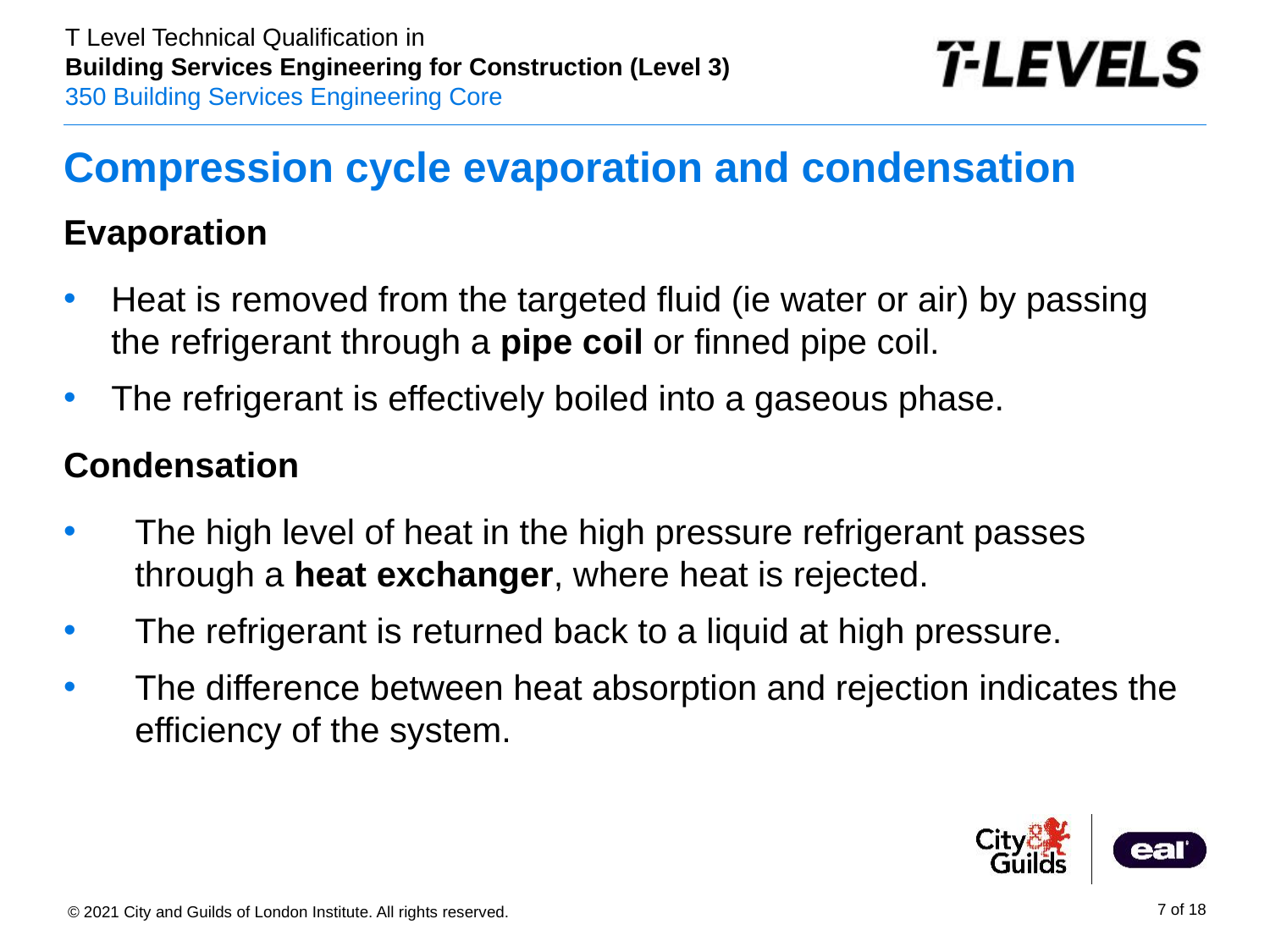

# Compression cycle evaporation and condensation
Evaporation
Heat is removed from the targeted fluid (ie water or air) by passing the refrigerant through a pipe coil or finned pipe coil.
The refrigerant is effectively boiled into a gaseous phase.
Condensation
The high level of heat in the high pressure refrigerant passes through a heat exchanger, where heat is rejected.
The refrigerant is returned back to a liquid at high pressure.
The difference between heat absorption and rejection indicates the efficiency of the system.